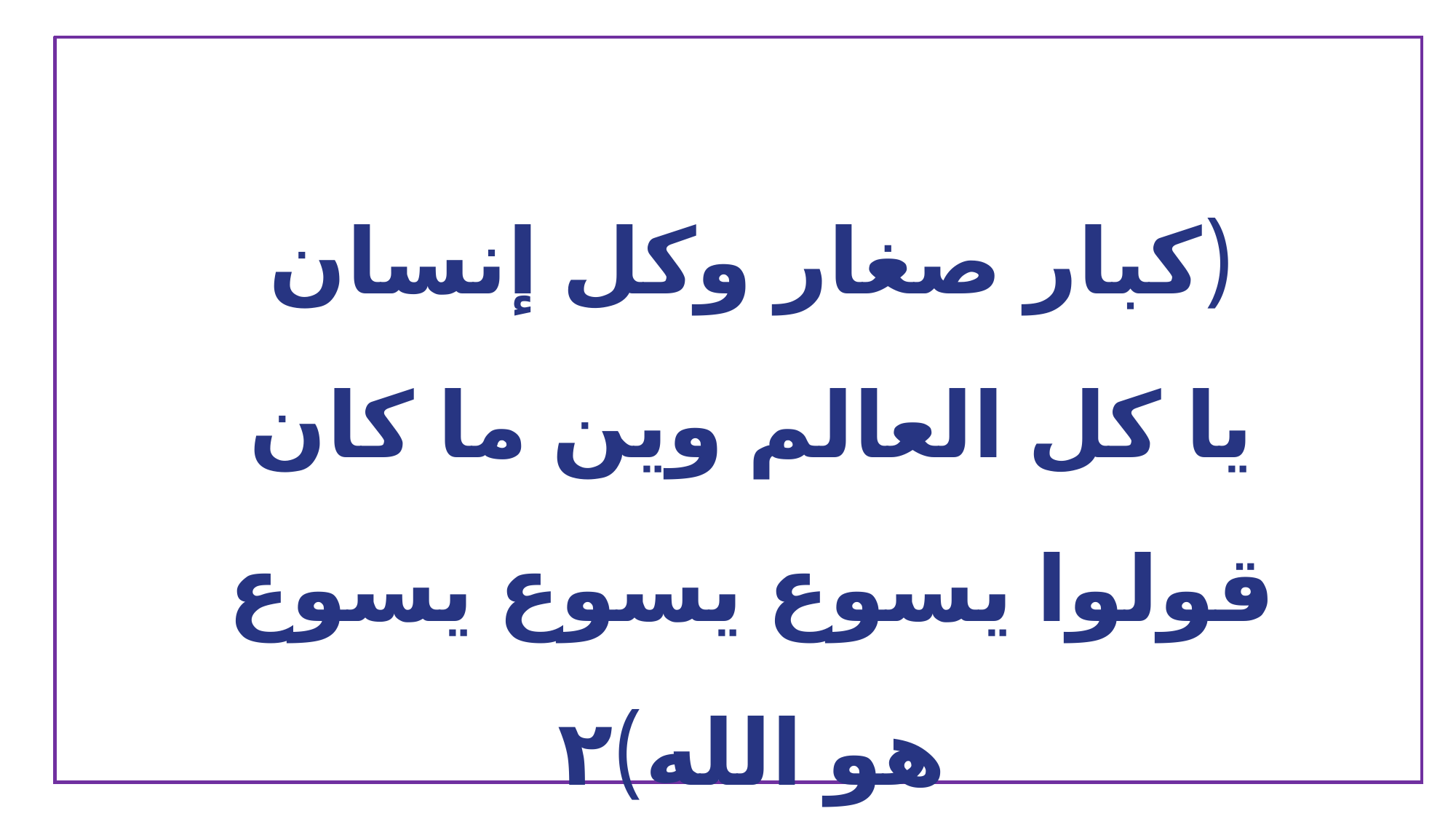

(كبار صغار وكل إنسان
يا كل العالم وين ما كان
قولوا يسوع يسوع يسوع هو الله)٢